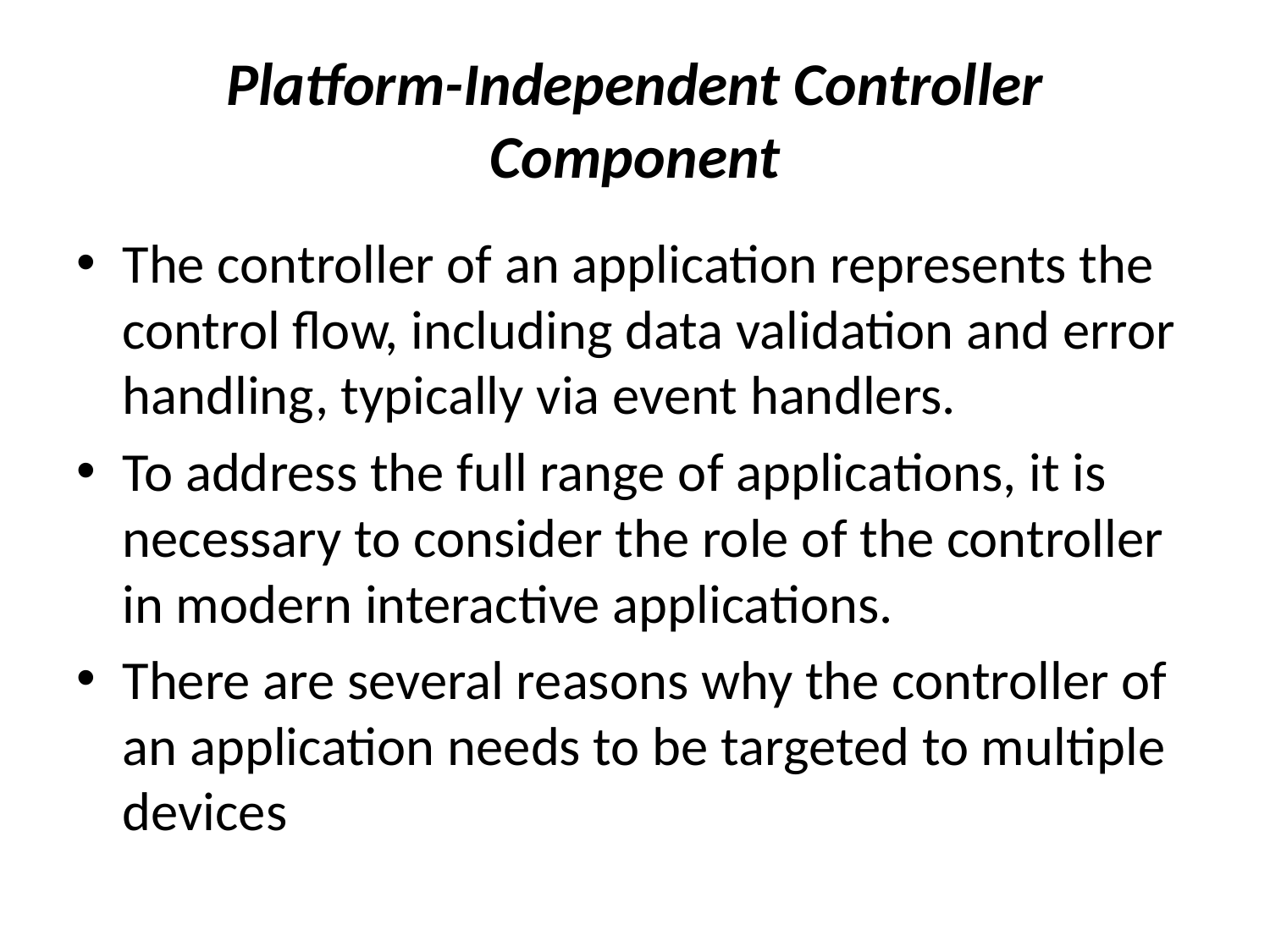

# Platform-Independent Controller Component
The controller of an application represents the control flow, including data validation and error handling, typically via event handlers.
To address the full range of applications, it is necessary to consider the role of the controller in modern interactive applications.
There are several reasons why the controller of an application needs to be targeted to multiple devices